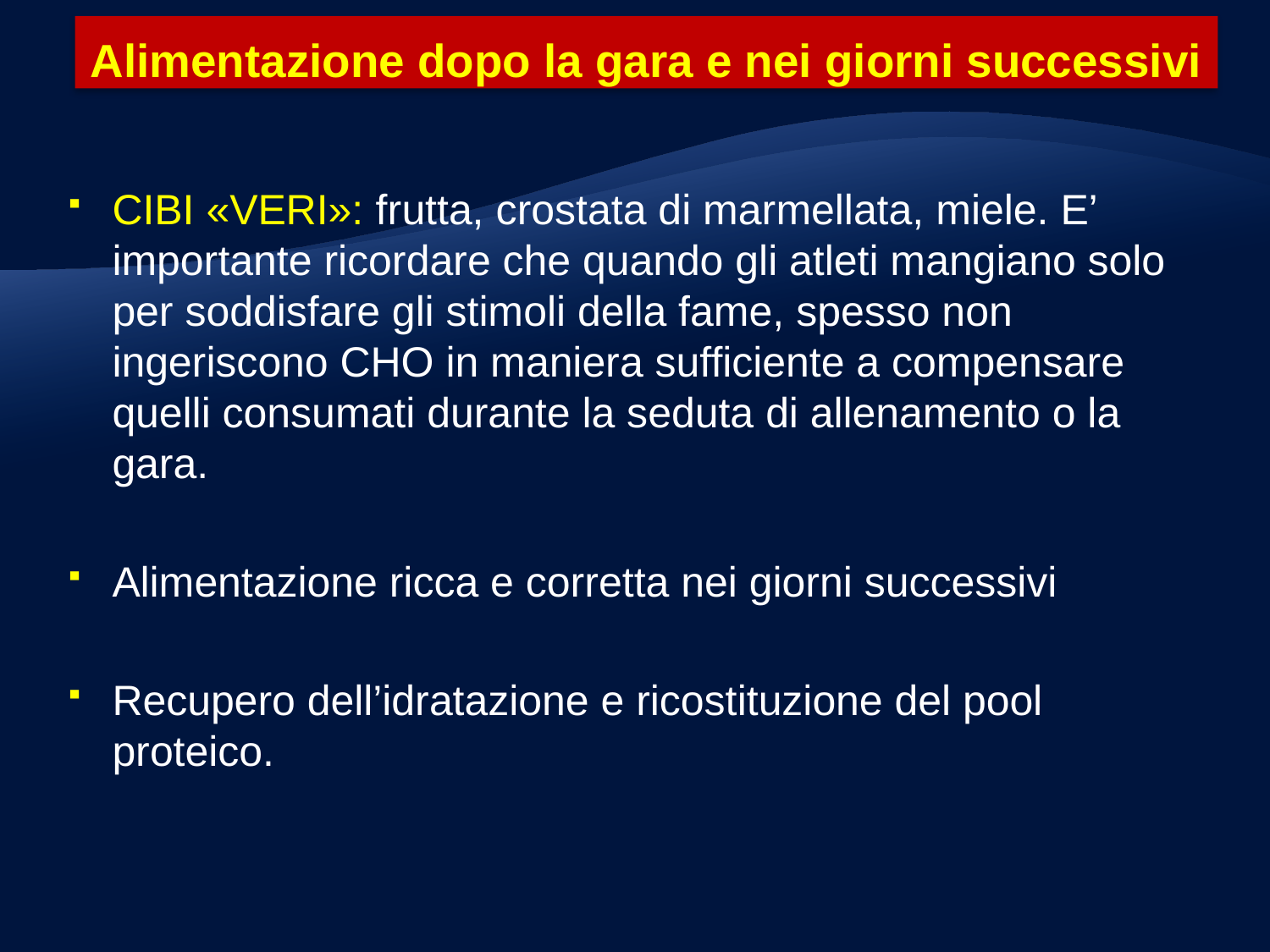

# Alimentazione dopo la gara e nei giorni successivi
CIBI «VERI»: frutta, crostata di marmellata, miele. E’ importante ricordare che quando gli atleti mangiano solo per soddisfare gli stimoli della fame, spesso non ingeriscono CHO in maniera sufficiente a compensare quelli consumati durante la seduta di allenamento o la gara.

Alimentazione ricca e corretta nei giorni successivi

Recupero dell’idratazione e ricostituzione del pool proteico.